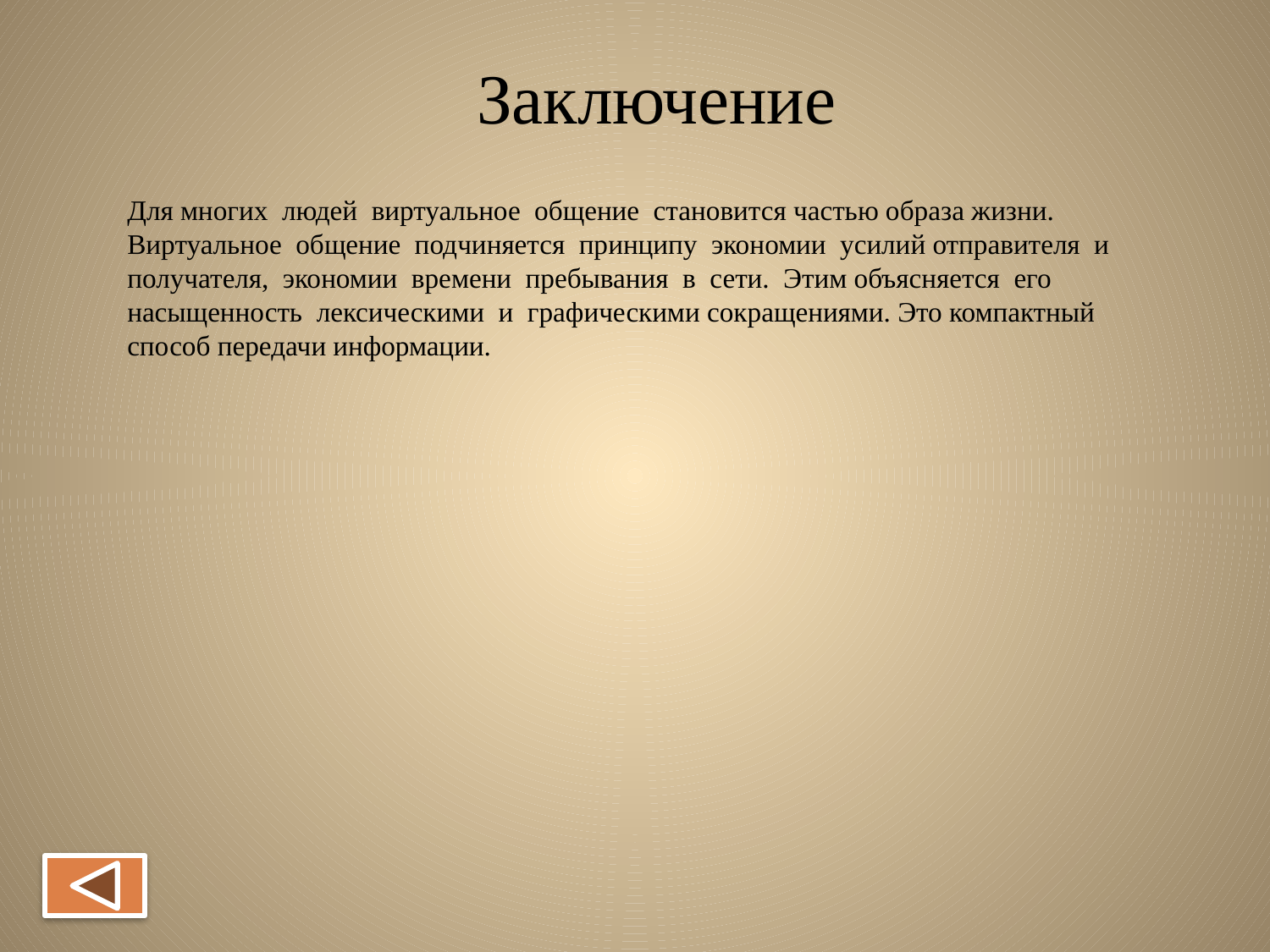

# Заключение
Для многих  людей  виртуальное  общение  становится частью образа жизни.
Виртуальное  общение  подчиняется  принципу  экономии  усилий отправителя  и  получателя,  экономии  времени  пребывания  в  сети.  Этим объясняется  его  насыщенность  лексическими  и  графическими сокращениями. Это компактный способ передачи информации.